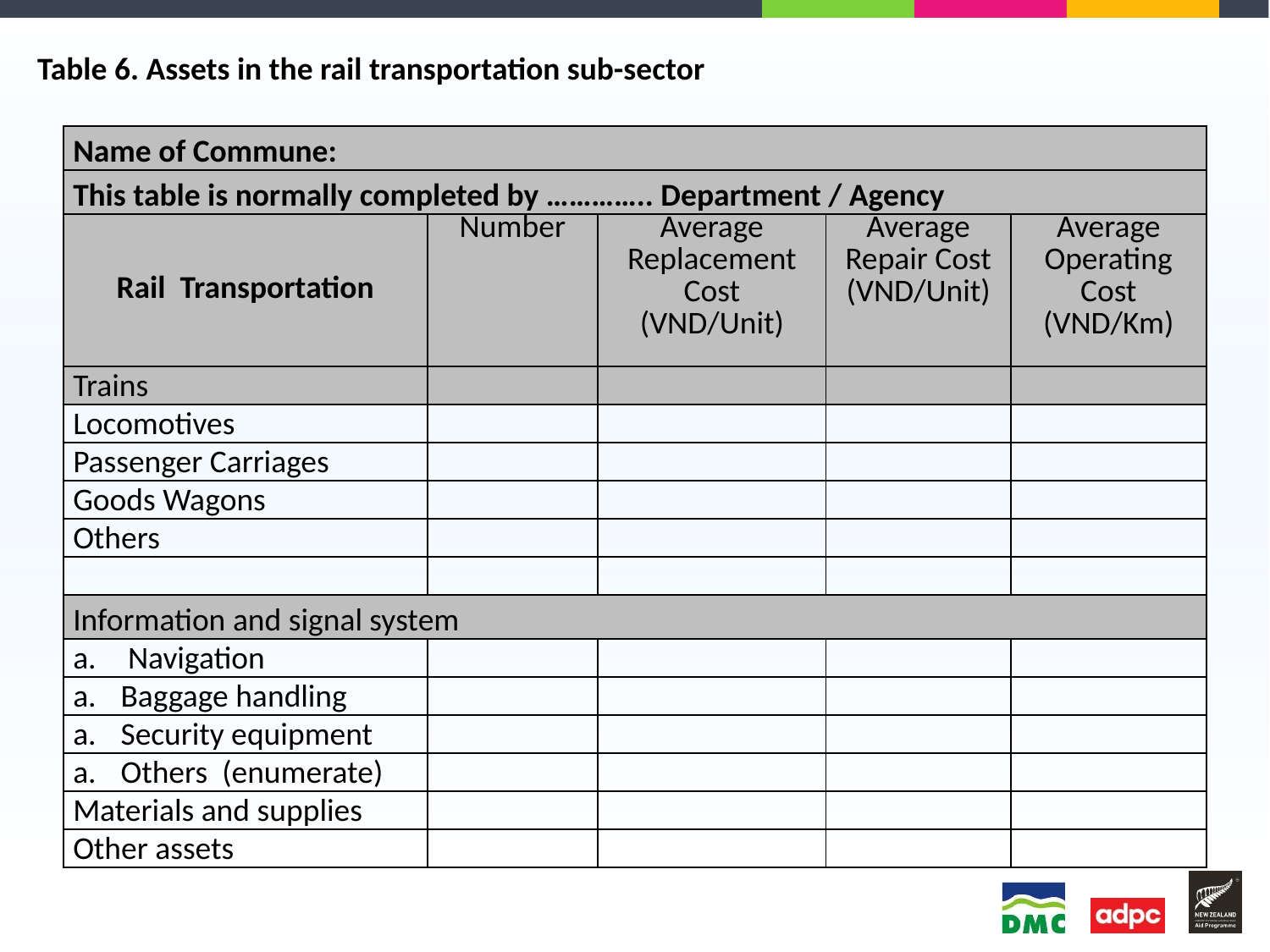

Table 6. Assets in the rail transportation sub-sector
| Name of Commune: |  |  |  |  |
| --- | --- | --- | --- | --- |
| This table is normally completed by ………….. Department / Agency |  |  |  |  |
| Rail Transportation | Number | Average Replacement Cost (VND/Unit) | Average Repair Cost (VND/Unit) | Average Operating Cost (VND/Km) |
| Trains |  |  |  |  |
| Locomotives |  |  |  |  |
| Passenger Carriages |  |  |  |  |
| Goods Wagons |  |  |  |  |
| Others |  |  |  |  |
|  |  |  |  |  |
| Information and signal system |  |  |  |  |
| Navigation |  |  |  |  |
| Baggage handling |  |  |  |  |
| Security equipment |  |  |  |  |
| Others (enumerate) |  |  |  |  |
| Materials and supplies |  |  |  |  |
| Other assets |  |  |  |  |